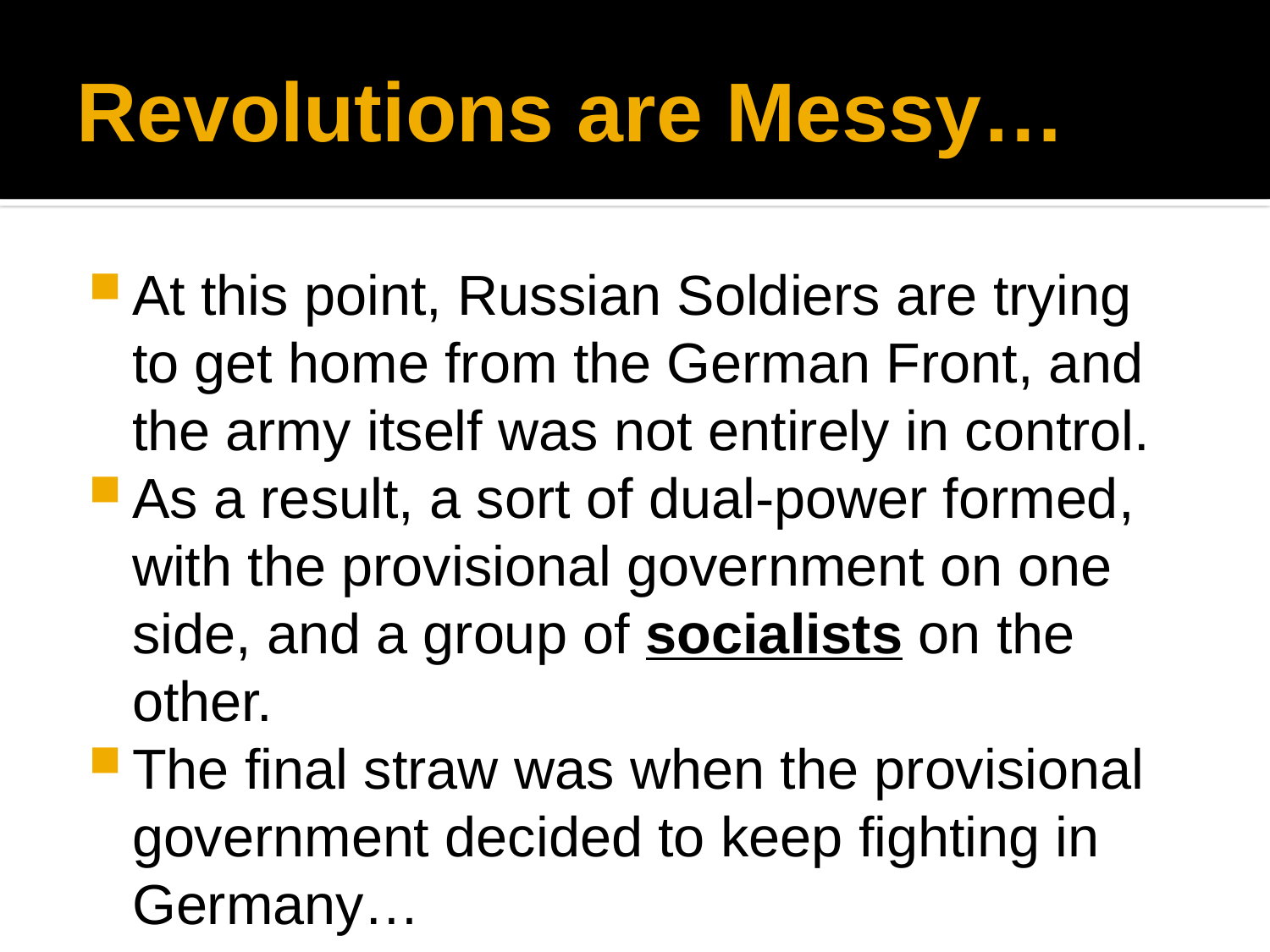

# Revolutions are Messy…
At this point, Russian Soldiers are trying to get home from the German Front, and the army itself was not entirely in control.
As a result, a sort of dual-power formed, with the provisional government on one side, and a group of socialists on the other.
The final straw was when the provisional government decided to keep fighting in Germany…